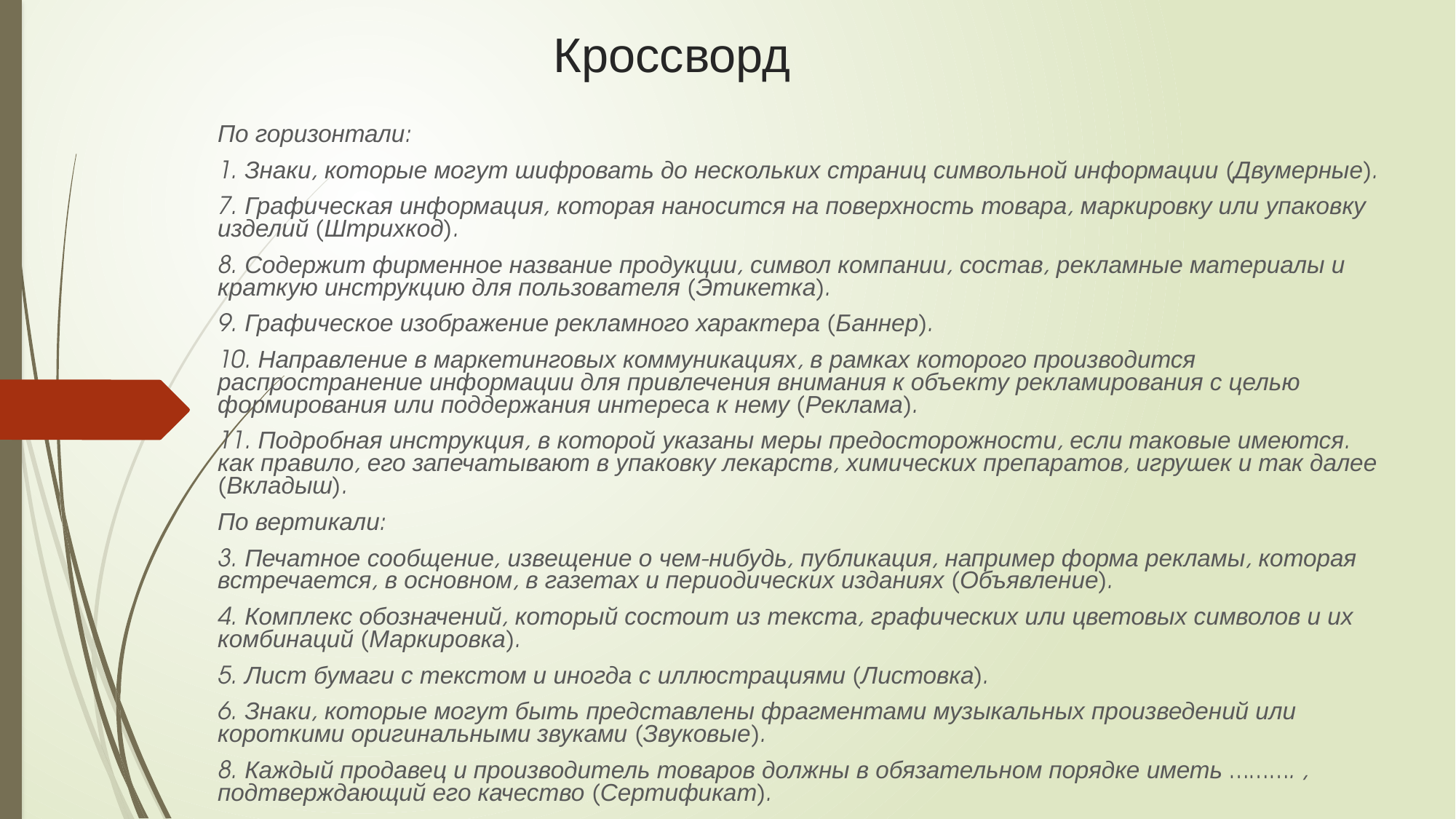

# Кроссворд
По горизонтали:
1. Знаки, которые могут шифровать до нескольких страниц символьной информации (Двумерные).
7. Графическая информация, которая наносится на поверхность товара, маркировку или упаковку изделий (Штрихкод).
8. Содержит фирменное название продукции, символ компании, состав, рекламные материалы и краткую инструкцию для пользователя (Этикетка).
9. Графическое изображение рекламного характера (Баннер).
10. Направление в маркетинговых коммуникациях, в рамках которого производится распространение информации для привлечения внимания к объекту рекламирования с целью формирования или поддержания интереса к нему (Реклама).
11. Подробная инструкция, в которой указаны меры предосторожности, если таковые имеются. как правило, его запечатывают в упаковку лекарств, химических препаратов, игрушек и так далее (Вкладыш).
По вертикали:
3. Печатное сообщение, извещение о чем-нибудь, публикация, например форма рекламы, которая встречается, в основном, в газетах и периодических изданиях (Объявление).
4. Комплекс обозначений, который состоит из текста, графических или цветовых символов и их комбинаций (Маркировка).
5. Лист бумаги с текстом и иногда с иллюстрациями (Листовка).
6. Знаки, которые могут быть представлены фрагментами музыкальных произведений или короткими оригинальными звуками (Звуковые).
8. Каждый продавец и производитель товаров должны в обязательном порядке иметь ………. , подтверждающий его качество (Сертификат).